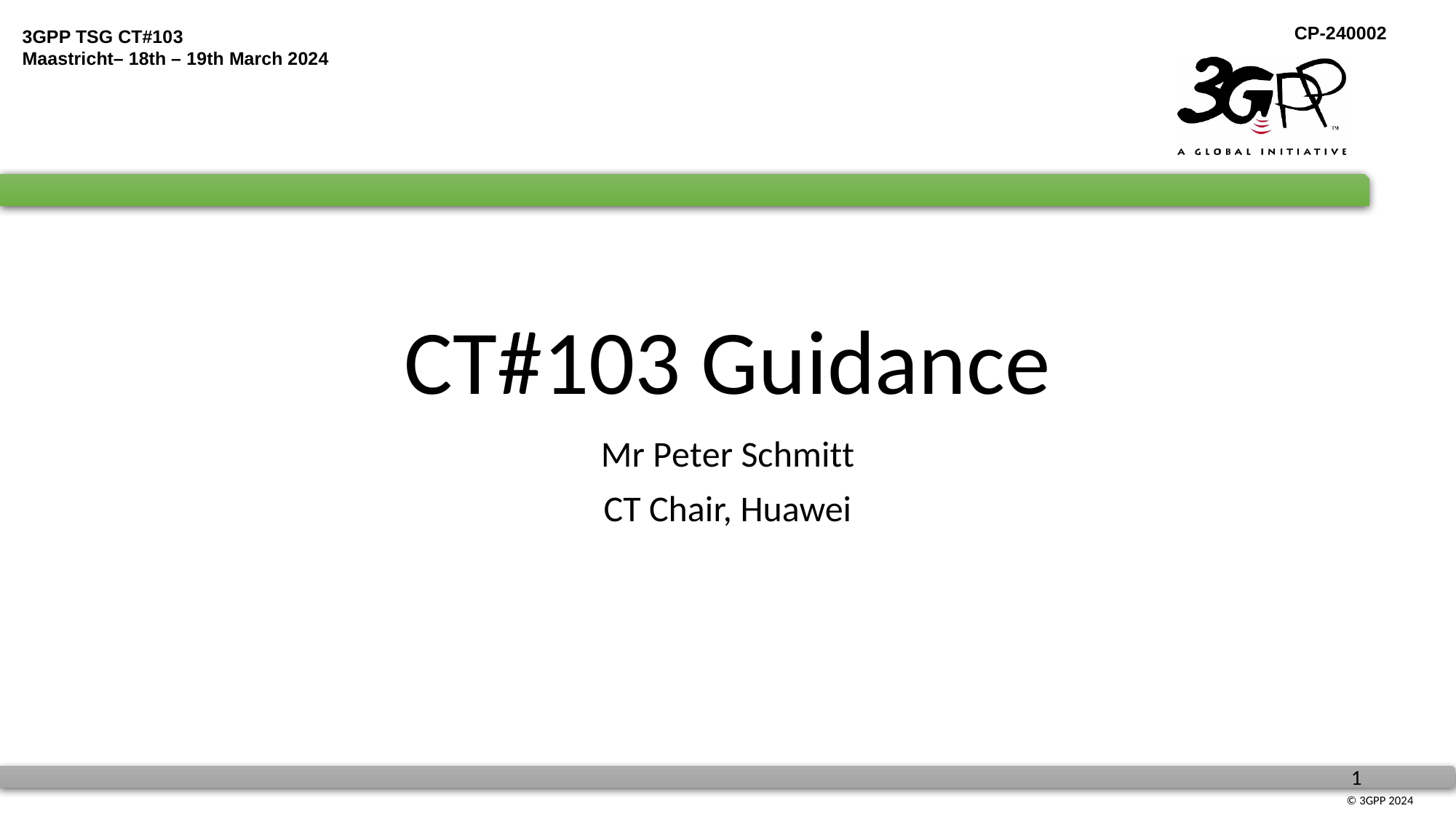

# CT#103 Guidance
Mr Peter Schmitt
CT Chair, Huawei